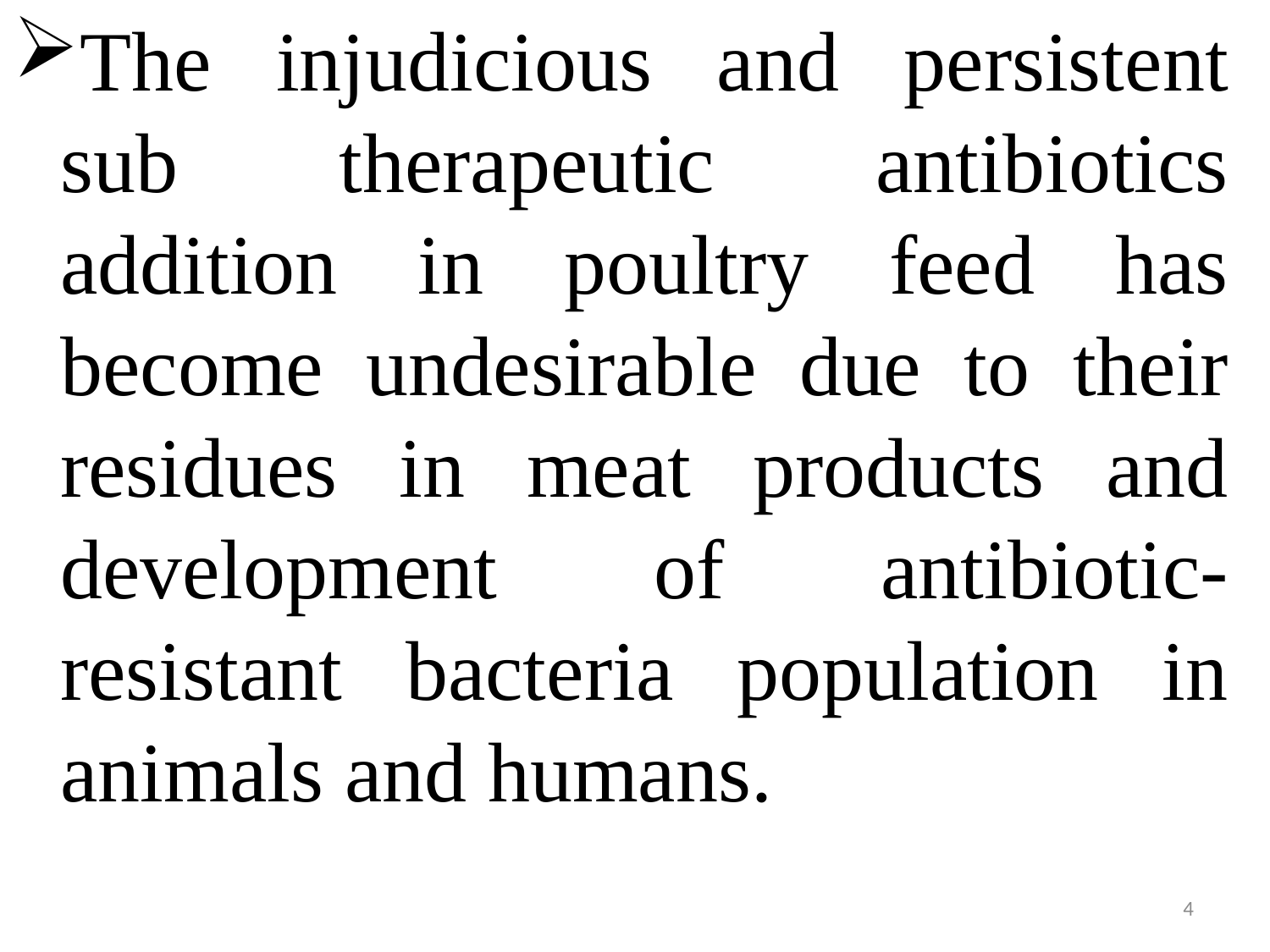

The injudicious and persistent sub therapeutic antibiotics addition in poultry feed has become undesirable due to their residues in meat products and development of antibiotic-resistant bacteria population in animals and humans.
4